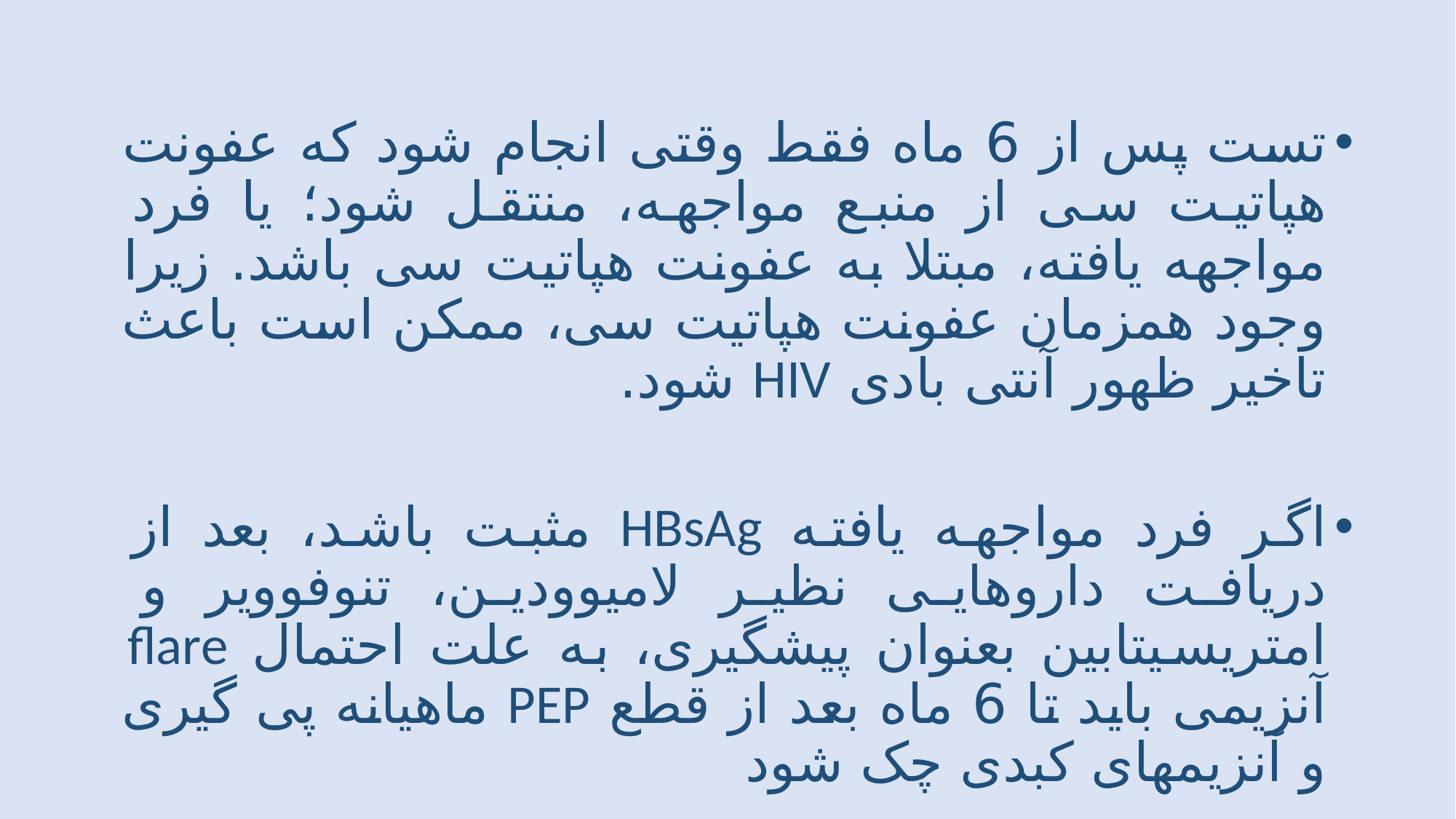

تست پس از 6 ماه فقط وقتی انجام شود که عفونت هپاتیت سی از منبع مواجهه، منتقل شود؛ یا فرد مواجهه یافته، مبتلا به عفونت هپاتیت سی باشد. زیرا وجود همزمان عفونت هپاتیت سی، ممکن است باعث تاخیر ظهور آنتی بادی HIV شود.

اگر فرد مواجهه یافته HBsAg مثبت باشد، بعد از دریافت داروهایی نظیر لامیوودین، تنوفوویر و امتریسیتابین بعنوان پیشگیری، به علت احتمال flare آنزیمی باید تا 6 ماه بعد از قطع PEP ماهیانه پی گیری و آنزیمهای کبدی چک شود